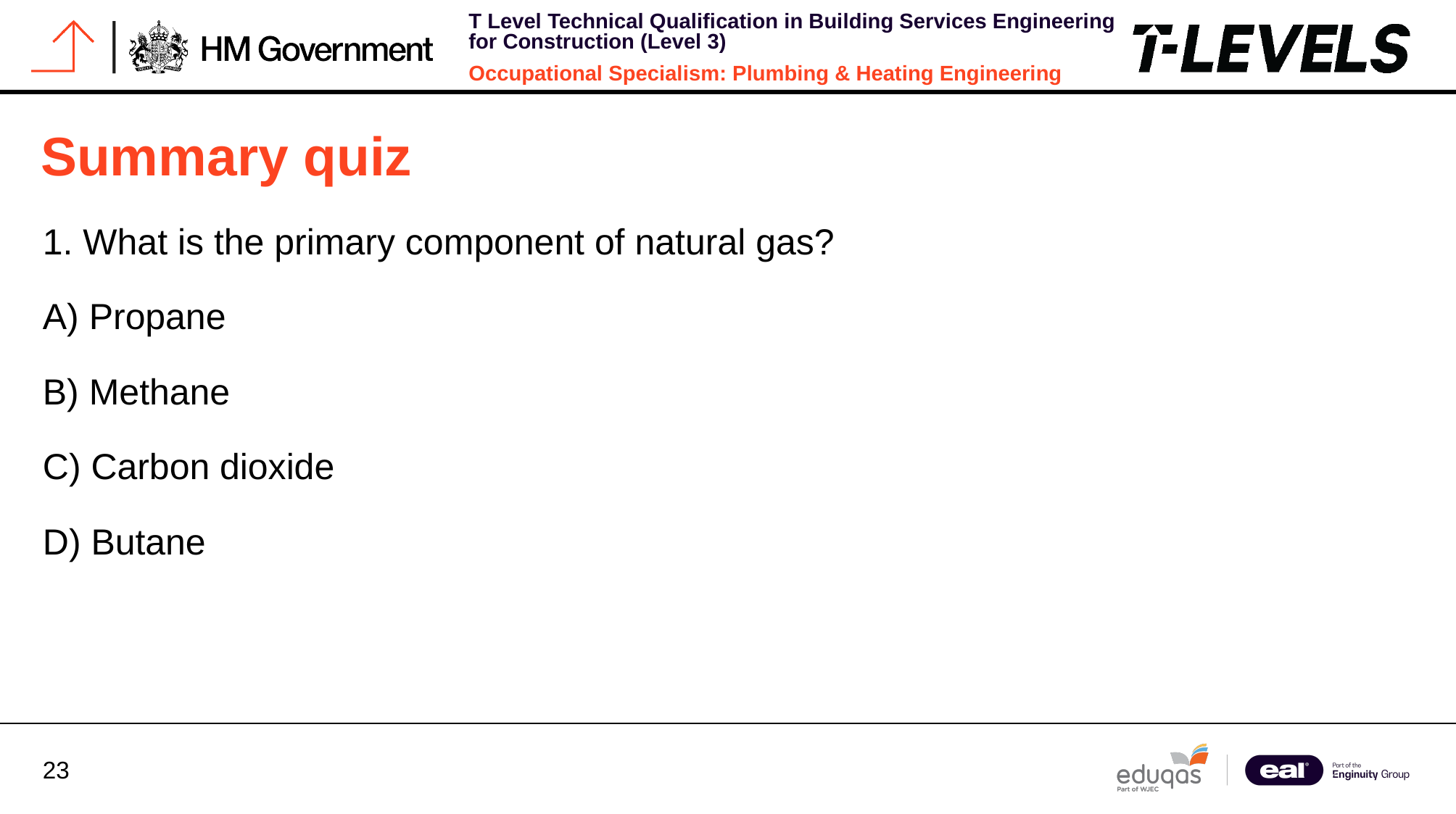

# Summary quiz
1. What is the primary component of natural gas?
A) Propane
B) Methane
C) Carbon dioxide
D) Butane